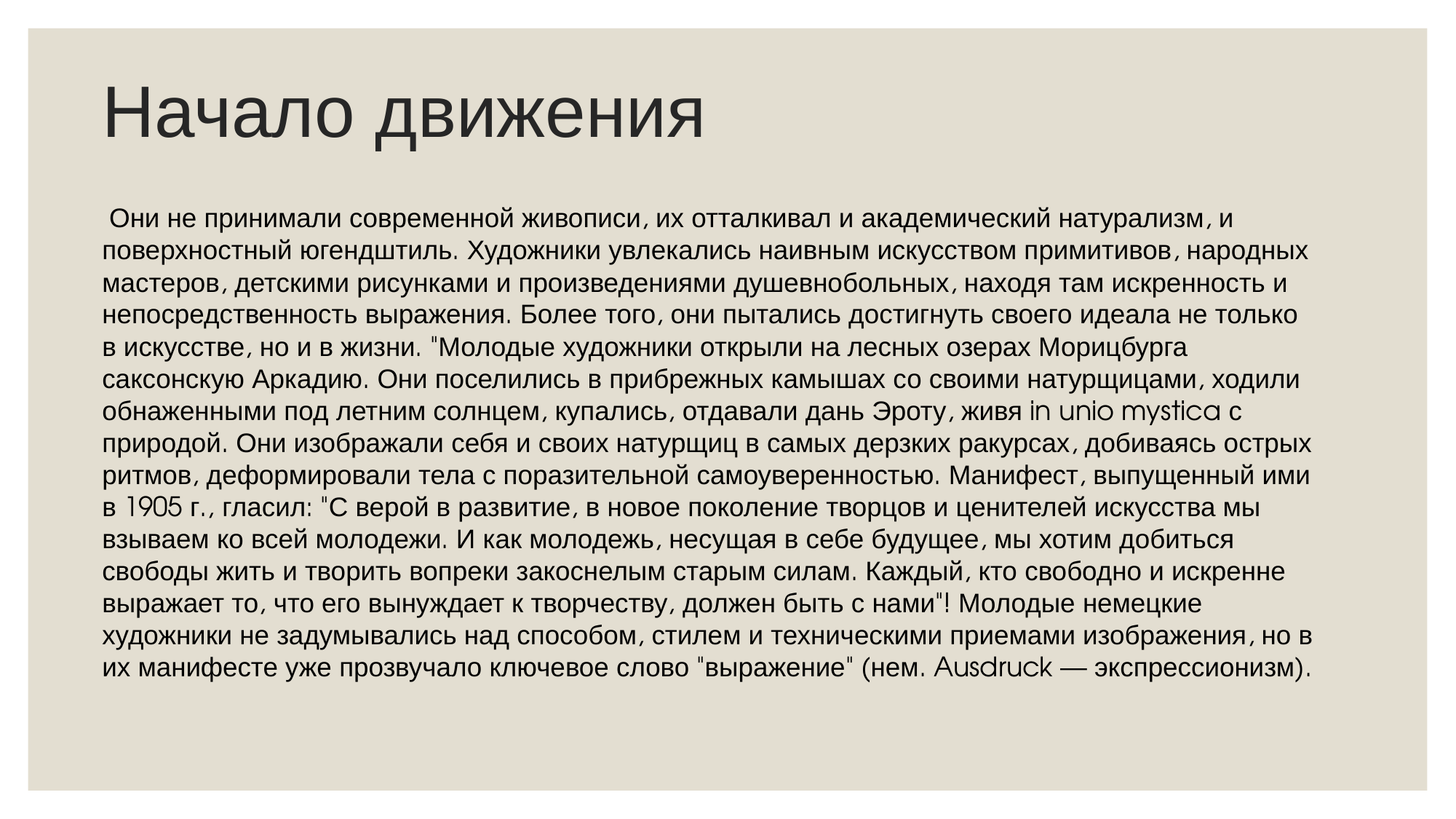

# Начало движения
 Они не принимали современной живописи, их отталкивал и академический натурализм, и поверхностный югендштиль. Художники увлекались наивным искусством примитивов, народных мастеров, детскими рисунками и произведениями душевнобольных, находя там искренность и непосредственность выражения. Более того, они пытались достигнуть своего идеала не только в искусстве, но и в жизни. "Молодые художники открыли на лесных озерах Морицбурга саксонскую Аркадию. Они поселились в прибрежных камышах со своими натурщицами, ходили обнаженными под летним солнцем, купались, отдавали дань Эроту, живя in unio mystica с природой. Они изображали себя и своих натурщиц в самых дерзких ракурсах, добиваясь острых ритмов, деформировали тела с поразительной самоуверенностью. Манифест, выпущенный ими в 1905 г., гласил: "С верой в развитие, в новое поколение творцов и ценителей искусства мы взываем ко всей молодежи. И как молодежь, несущая в себе будущее, мы хотим добиться свободы жить и творить вопреки закоснелым старым силам. Каждый, кто свободно и искренне выражает то, что его вынуждает к творчеству, должен быть с нами"! Молодые немецкие художники не задумывались над способом, стилем и техническими приемами изображения, но в их манифесте уже прозвучало ключевое слово "выражение" (нем. Ausdruck — экспрессионизм).